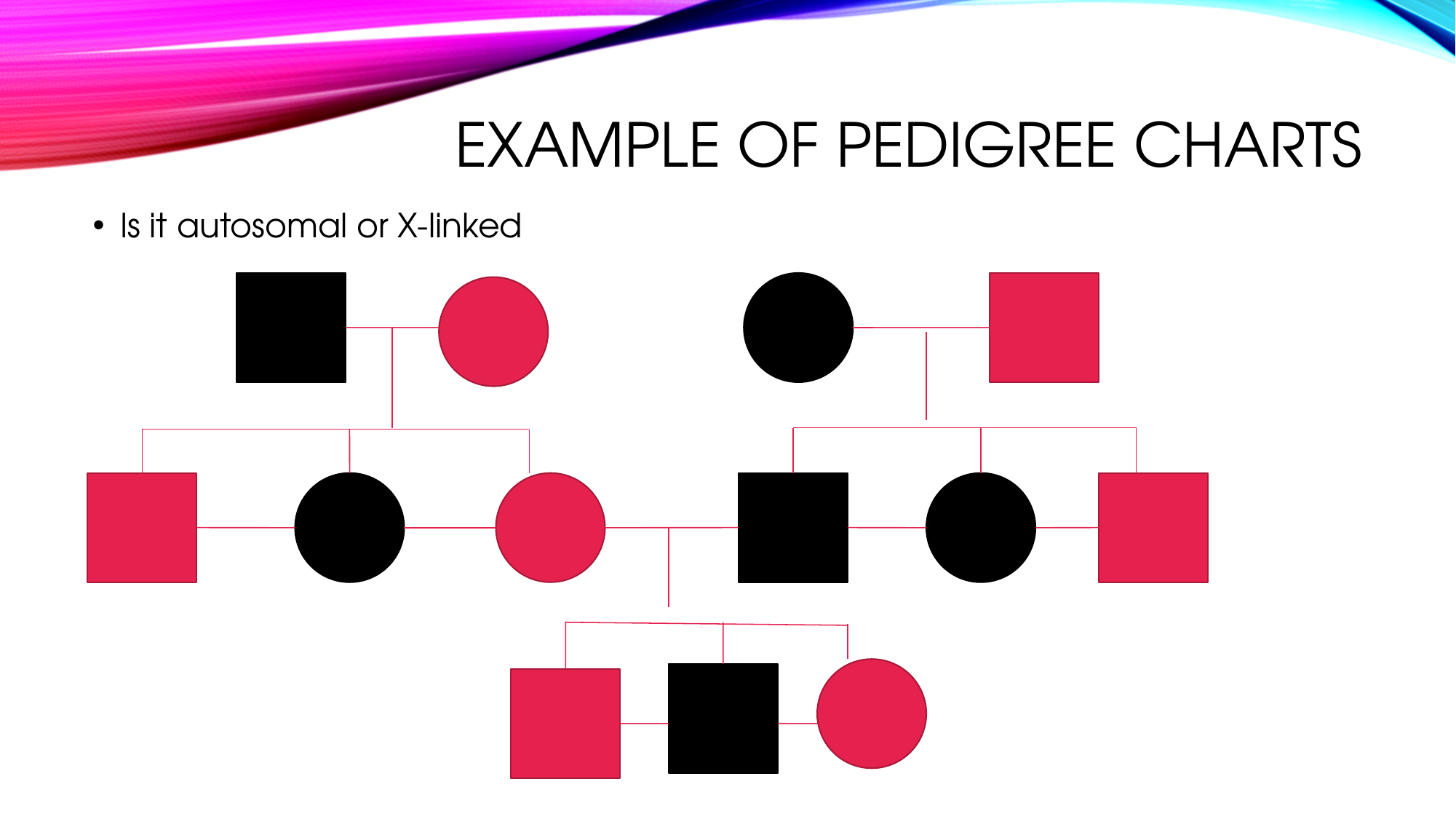

# Example of pedigree charts
Is it autosomal or X-linked